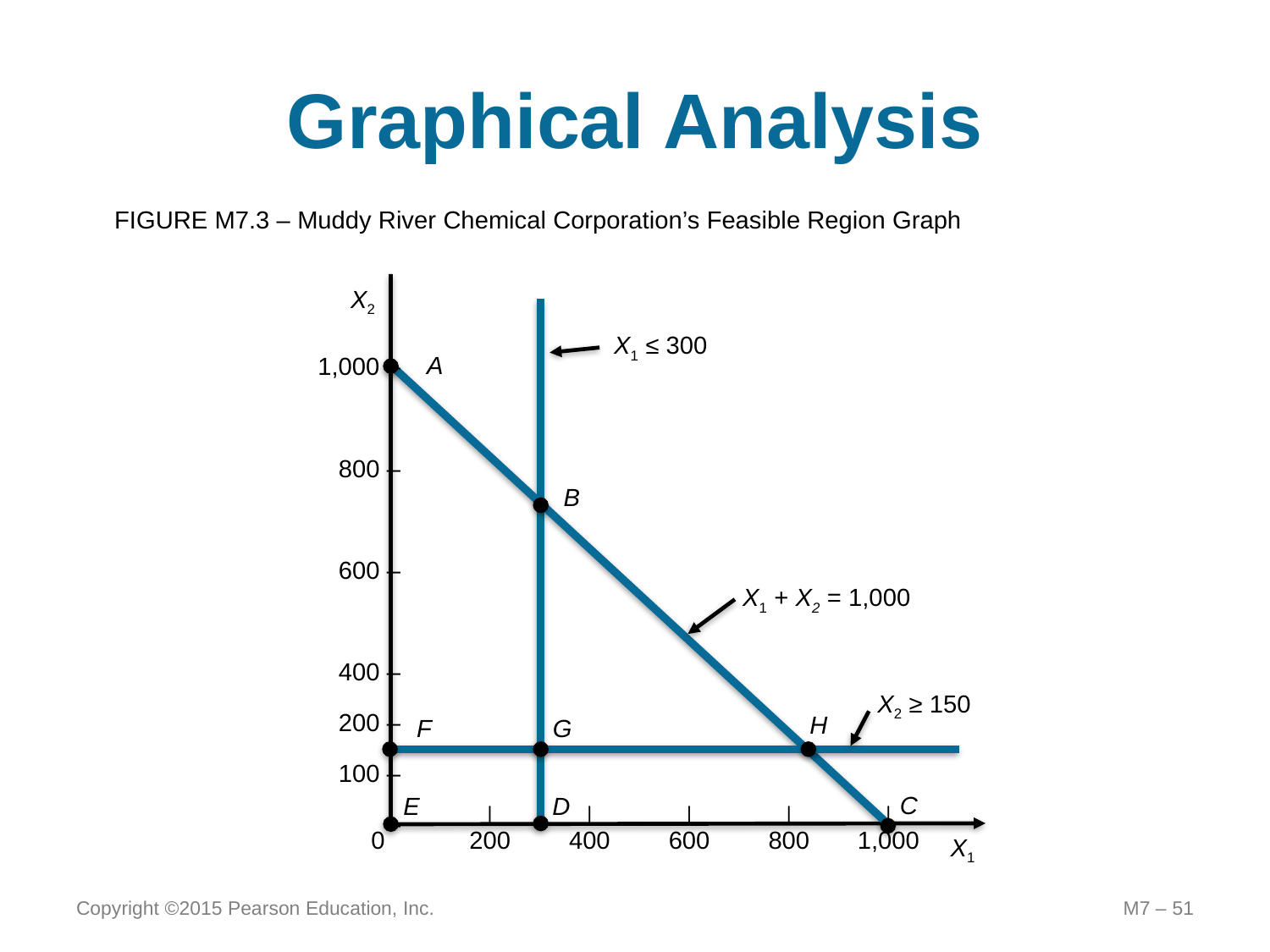

# Graphical Analysis
FIGURE M7.3 – Muddy River Chemical Corporation’s Feasible Region Graph

X2
1,000 –

800 –

600 –

400 –
200 –
100 –
–
X1 ≤ 300
A

B

X1 + X2 = 1,000
X2 ≥ 150
H
F
G

C
E
D
		|	|	|	|	|
	0	200	400	600	800	1,000

X1
Copyright ©2015 Pearson Education, Inc.
M7 – 51